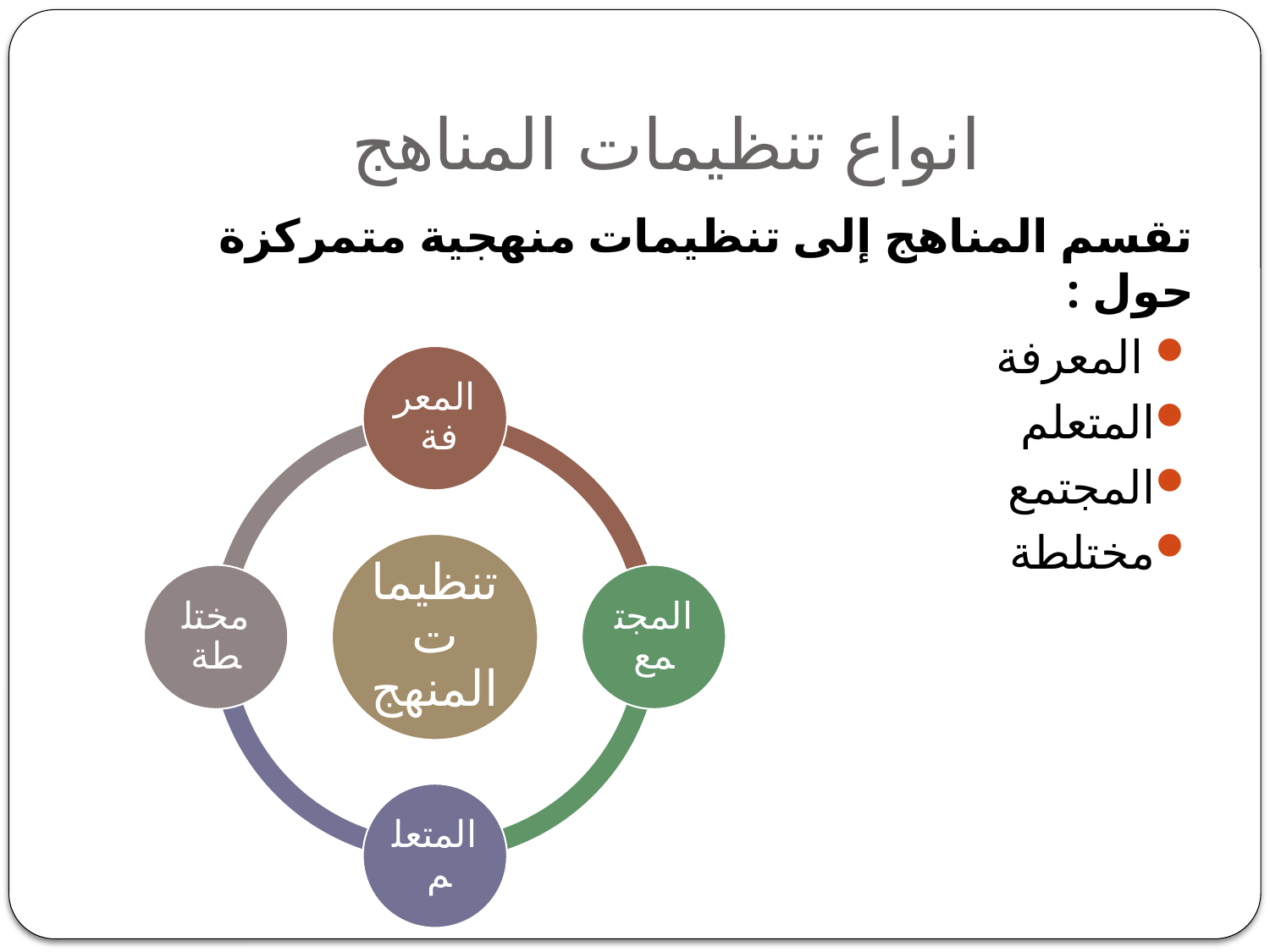

# انواع تنظيمات المناهج
تقسم المناهج إلى تنظيمات منهجية متمركزة حول :
 المعرفة
المتعلم
المجتمع
مختلطة
تنظيمات المنهج
المعرفة
المجتمع
المتعلم
مختلطة